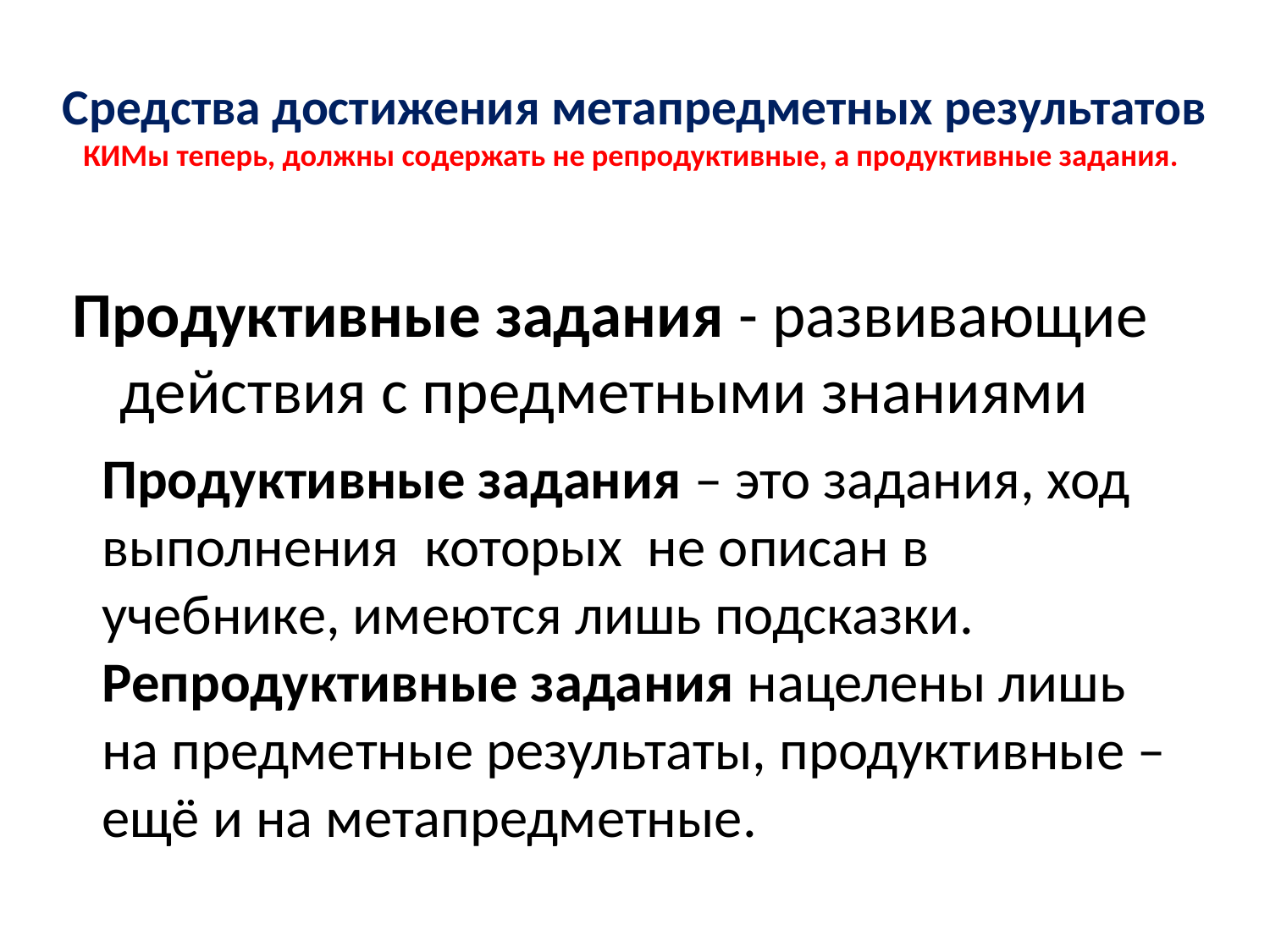

# Средства достижения метапредметных результатов КИМы теперь, должны содержать не репродуктивные, а продуктивные задания.
Продуктивные задания - развивающие действия с предметными знаниями
Продуктивные задания – это задания, ход выполнения  которых  не описан в учебнике, имеются лишь подсказки.
Репродуктивные задания нацелены лишь на предметные результаты, продуктивные – ещё и на метапредметные.